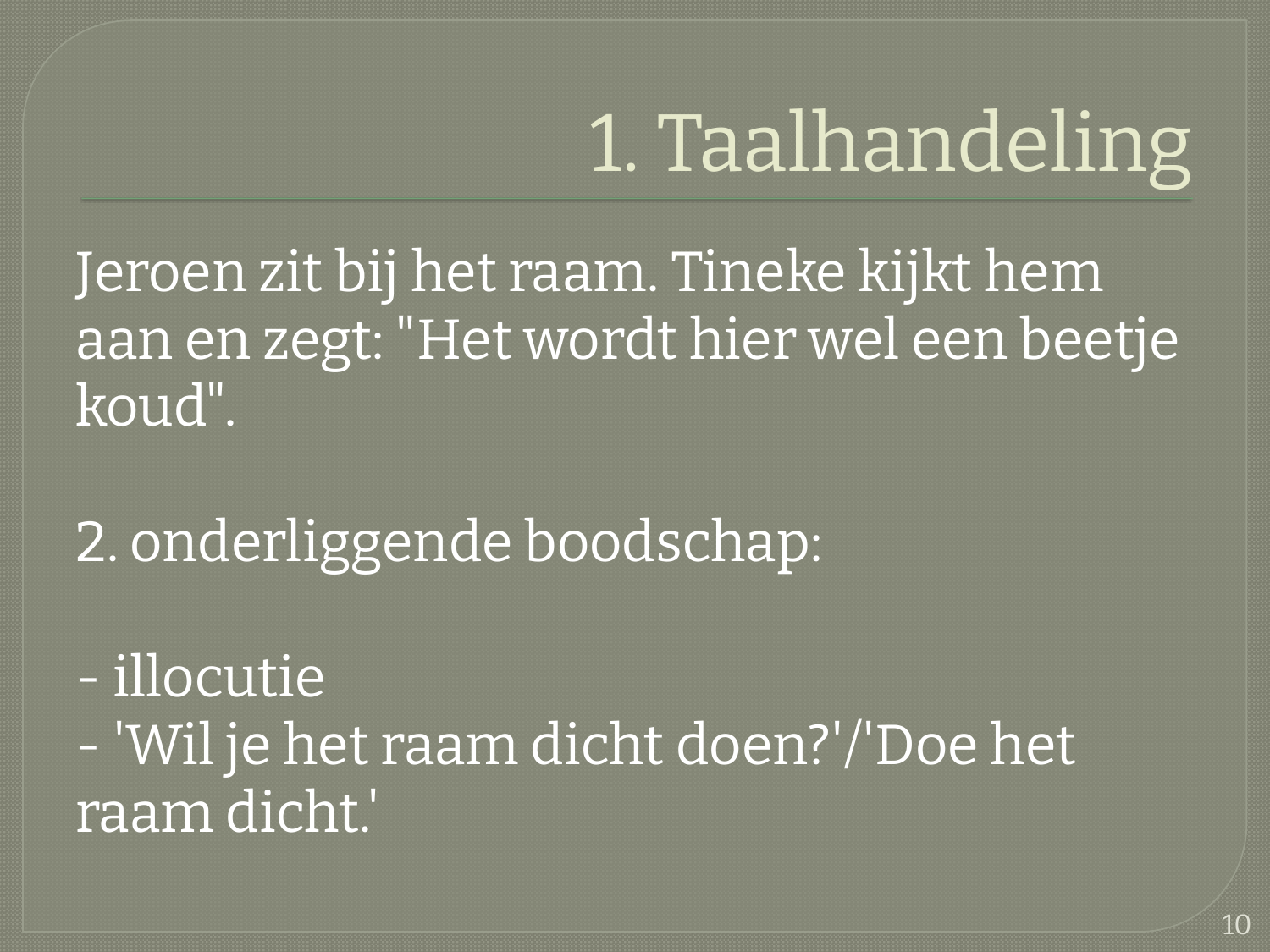

# 1. Taalhandeling
Jeroen zit bij het raam. Tineke kijkt hem aan en zegt: "Het wordt hier wel een beetje koud".

2. onderliggende boodschap:

- illocutie
- 'Wil je het raam dicht doen?'/'Doe het raam dicht.'
10